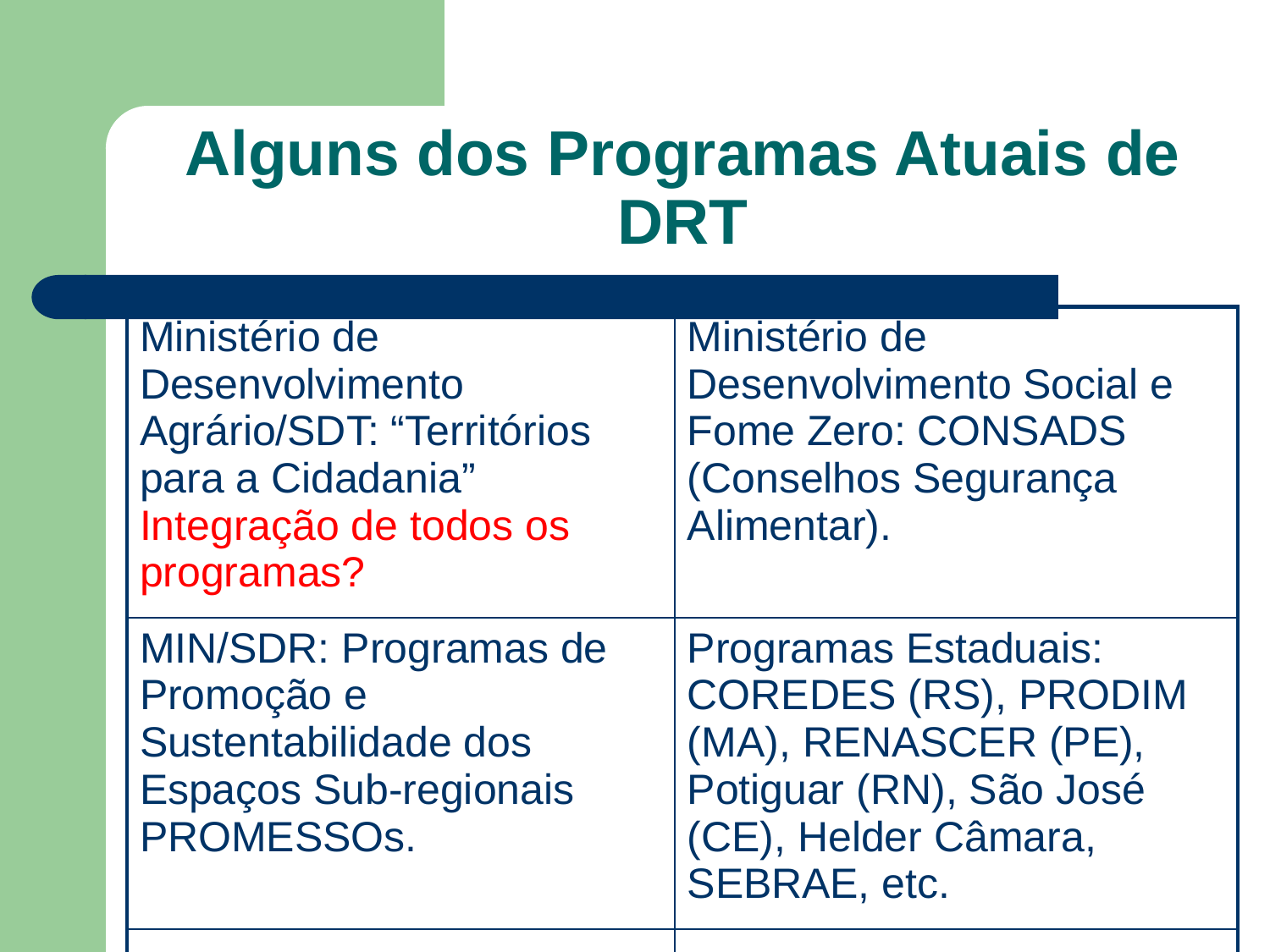

# Alguns dos Programas Atuais de DRT
| Ministério de Desenvolvimento Agrário/SDT: “Territórios para a Cidadania” Integração de todos os programas? | Ministério de Desenvolvimento Social e Fome Zero: CONSADS (Conselhos Segurança Alimentar). |
| --- | --- |
| MIN/SDR: Programas de Promoção e Sustentabilidade dos Espaços Sub-regionais PROMESSOs. | Programas Estaduais: COREDES (RS), PRODIM (MA), RENASCER (PE), Potiguar (RN), São José (CE), Helder Câmara, SEBRAE, etc. |
|  |  |